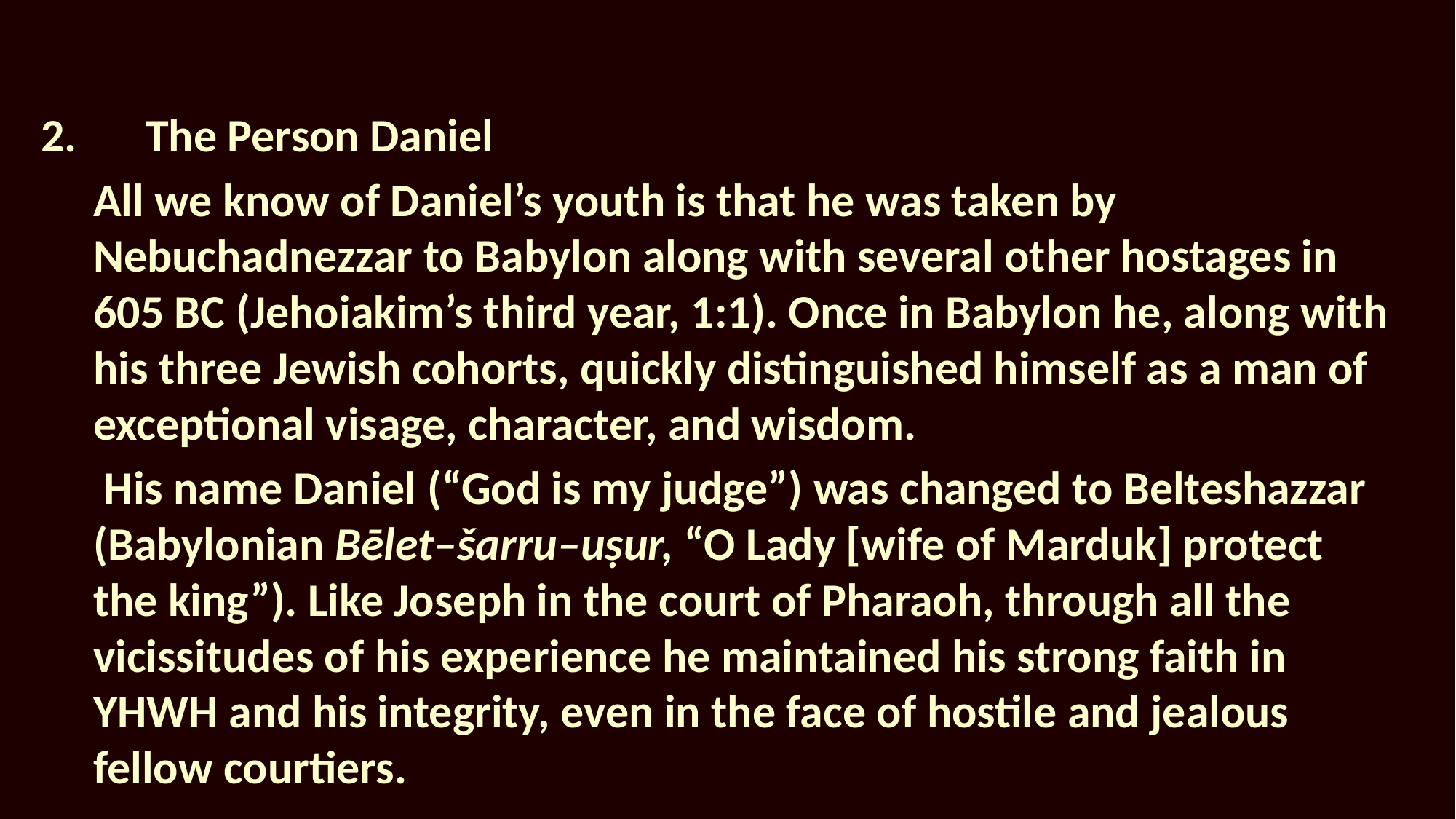

2.	The Person Daniel
All we know of Daniel’s youth is that he was taken by Nebuchadnezzar to Babylon along with several other hostages in 605 BC (Jehoiakim’s third year, 1:1). Once in Babylon he, along with his three Jewish cohorts, quickly distinguished himself as a man of exceptional visage, character, and wisdom.
 His name Daniel (“God is my judge”) was changed to Belteshazzar (Babylonian Bēlet–šarru–uṣur, “O Lady [wife of Marduk] protect the king”). Like Joseph in the court of Pharaoh, through all the vicissitudes of his experience he maintained his strong faith in YHWH and his integrity, even in the face of hostile and jealous fellow courtiers.